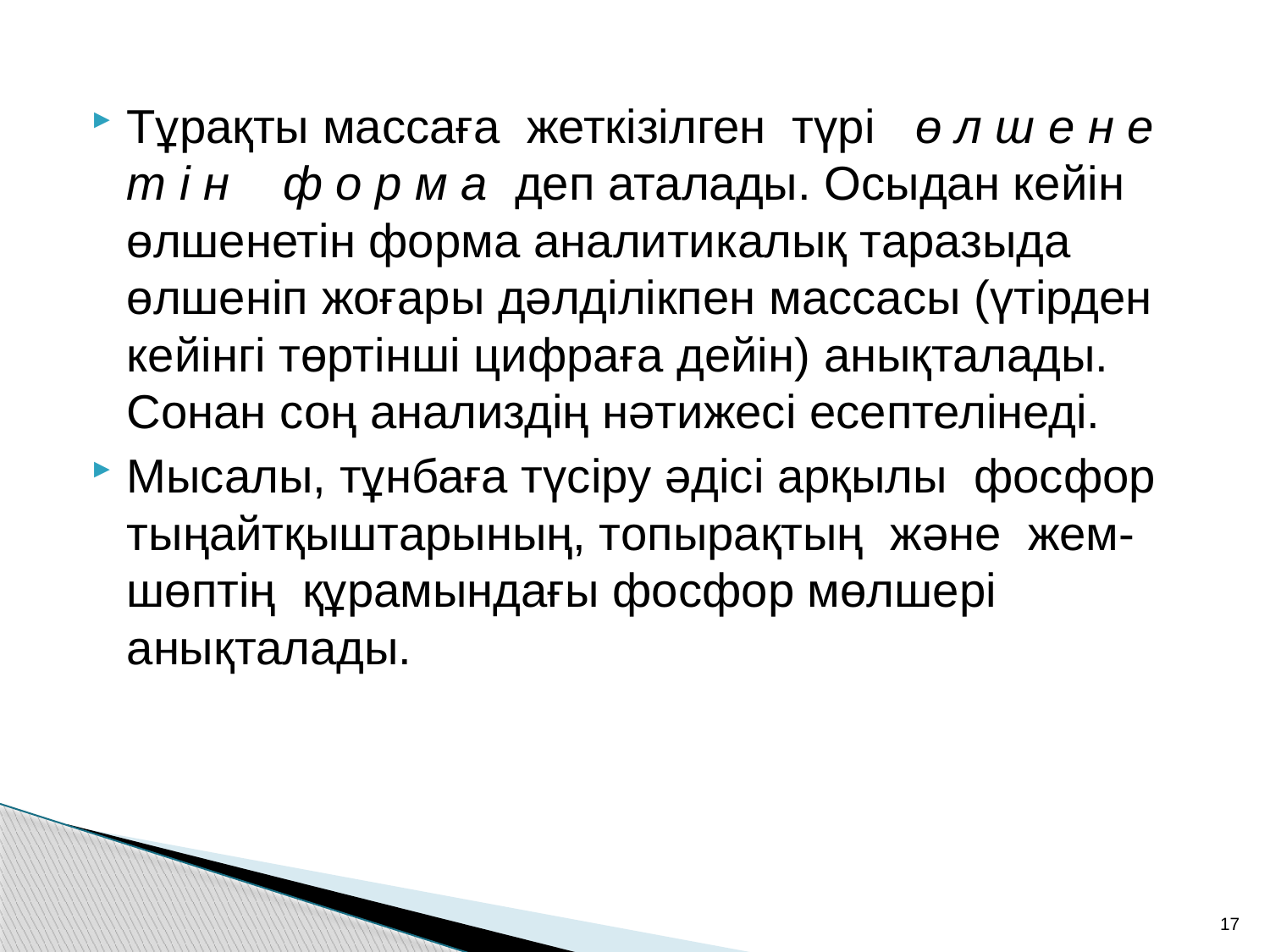

Тұрақты массаға  жеткізілген  түрі   ө л ш е н е т і н    ф о р м а  деп аталады. Осыдан кейін өлшенетін форма аналитикалық таразыда өлшеніп жоғары дәлділікпен массасы (үтірден кейінгі төртінші цифраға дейін) анықталады. Сонан соң анализдің нәтижесі есептелінеді.
Мысалы, тұнбаға түсіру әдісі арқылы  фосфор тыңайтқыштарының, топырақтың  және  жем-шөптің  құрамындағы фосфор мөлшері анықталады.

17